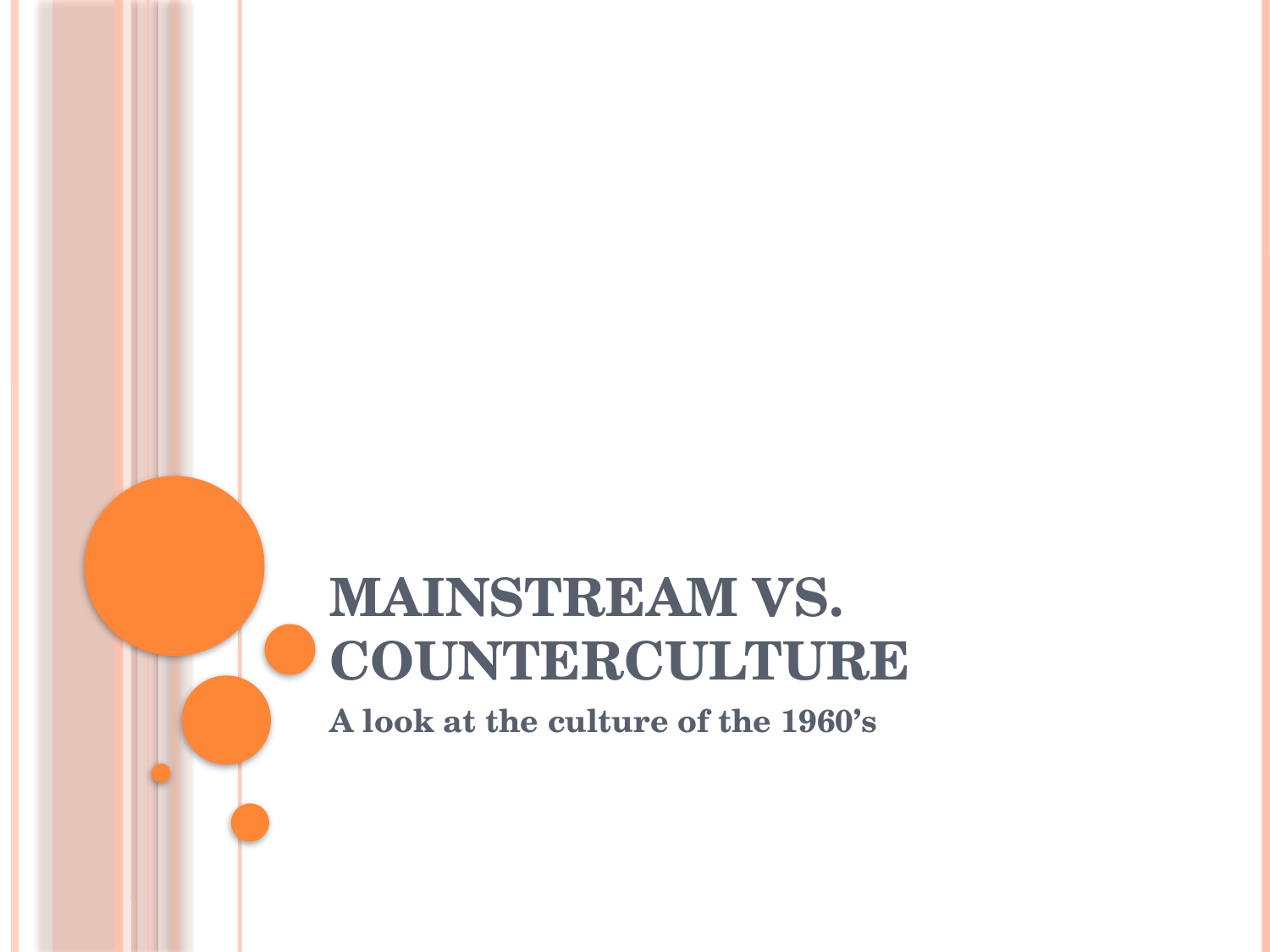

# Mainstream vs. Counterculture
A look at the culture of the 1960’s